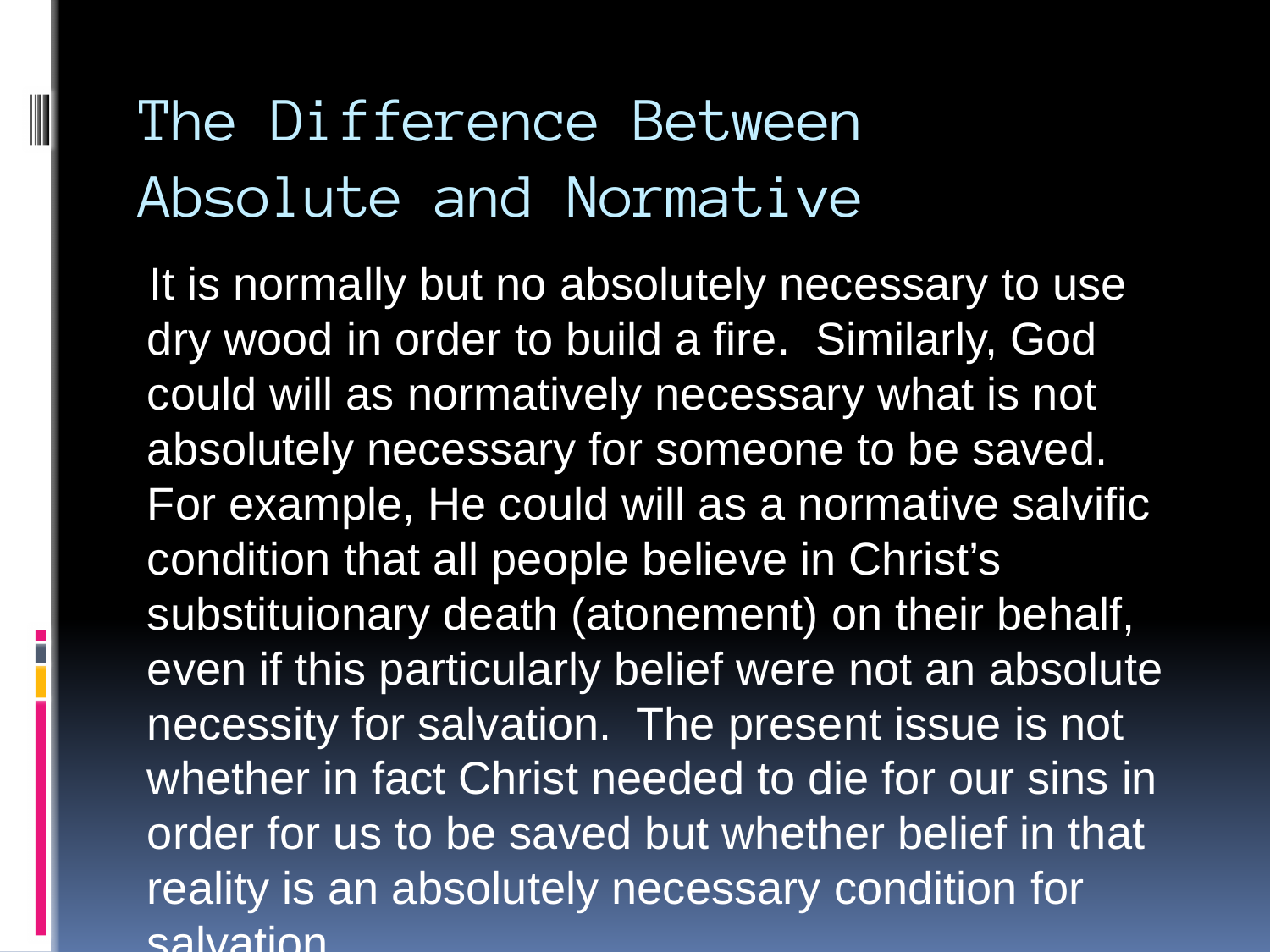

# The Difference Between Absolute and Normative
It is normally but no absolutely necessary to use dry wood in order to build a fire.  Similarly, God could will as normatively necessary what is not absolutely necessary for someone to be saved.  For example, He could will as a normative salvific condition that all people believe in Christ’s substituionary death (atonement) on their behalf, even if this particularly belief were not an absolute necessity for salvation.  The present issue is not whether in fact Christ needed to die for our sins in order for us to be saved but whether belief in that reality is an absolutely necessary condition for salvation.